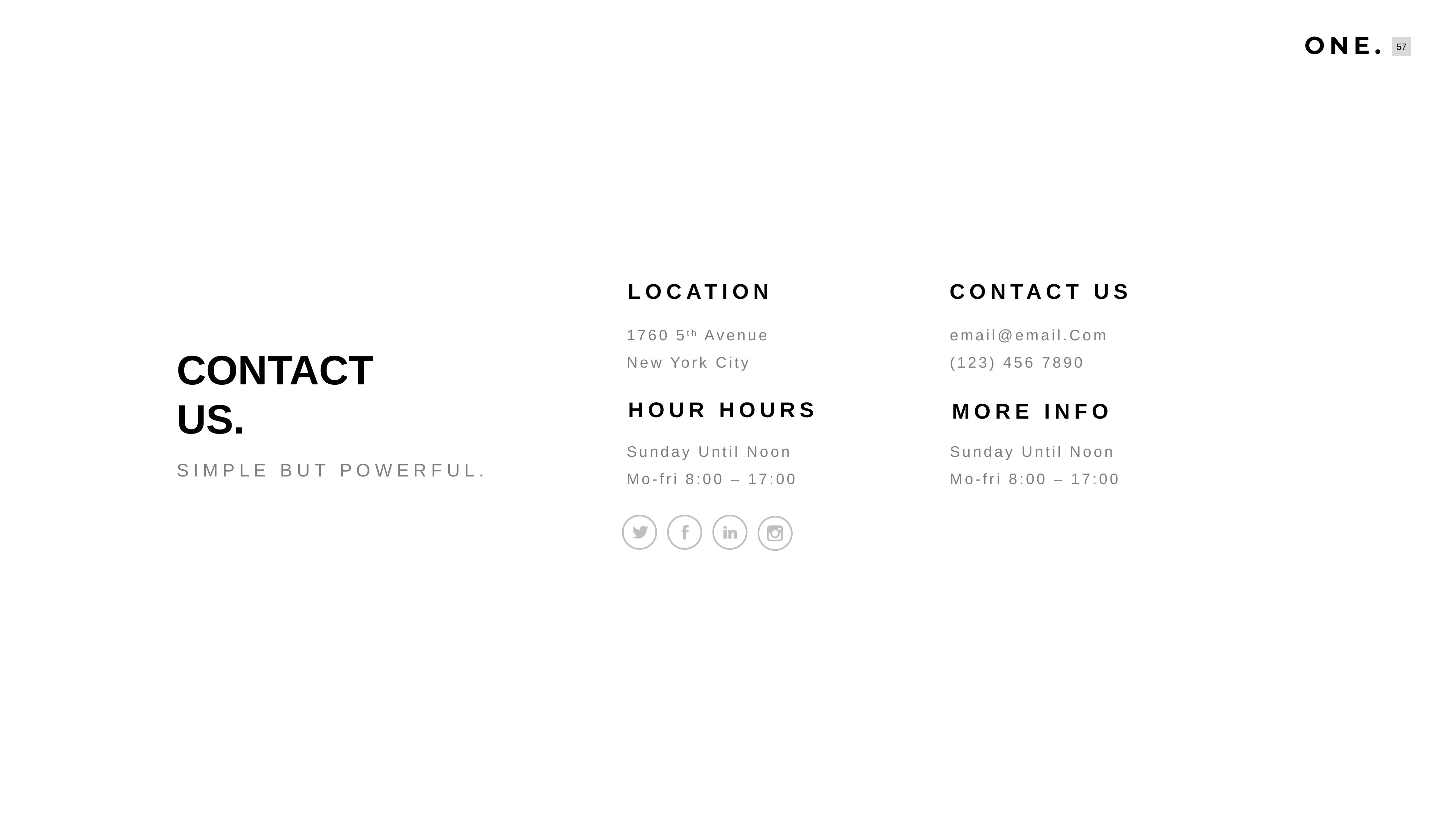

LOCATION
CONTACT US
1760 5th Avenue
New York City
email@email.Com
(123) 456 7890
HOUR HOURS
MORE INFO
Sunday Until Noon
Mo-fri 8:00 – 17:00
Sunday Until Noon
Mo-fri 8:00 – 17:00

CONTACT
US.
SIMPLE BUT POWERFUL.